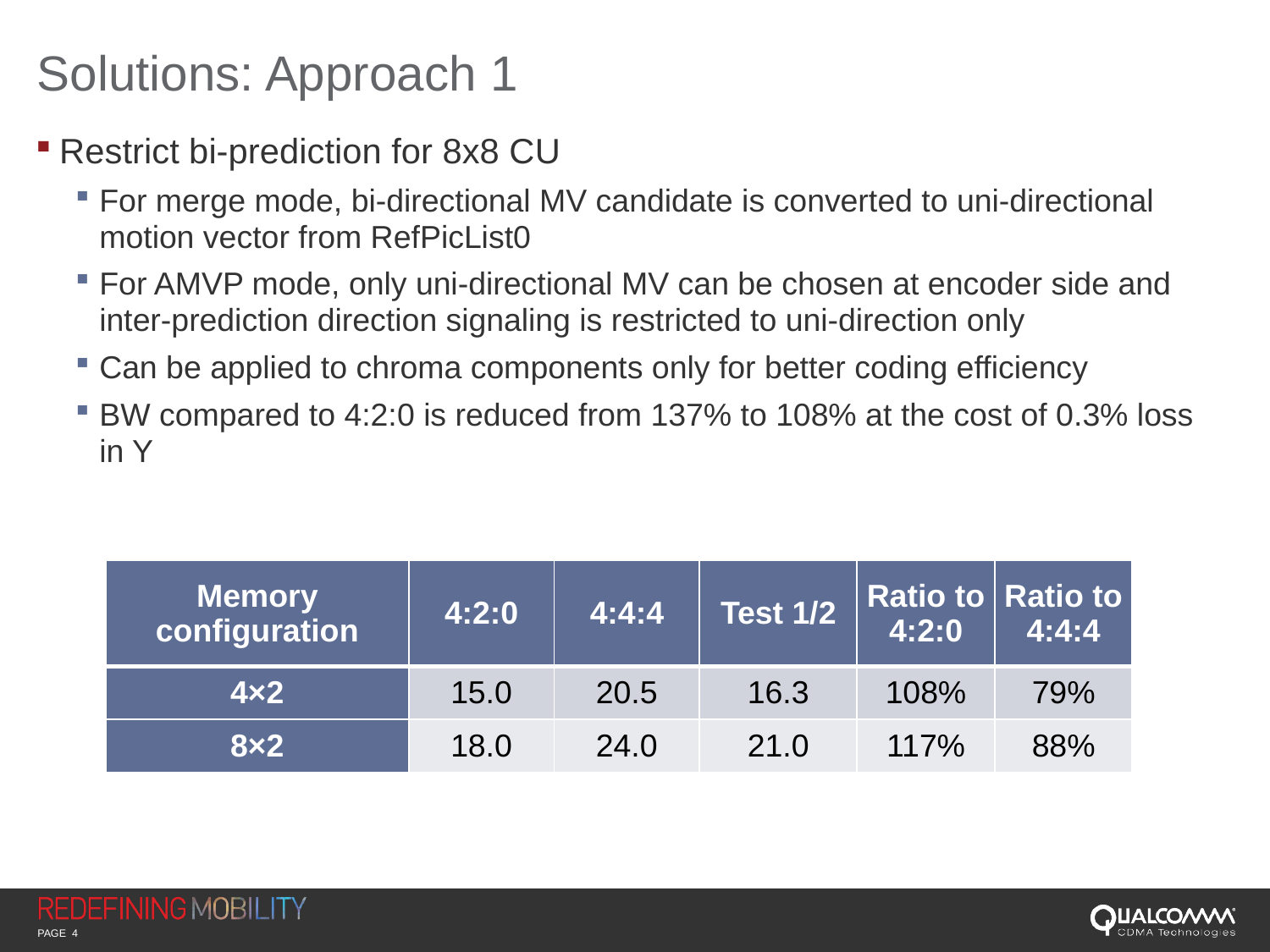

# Solutions: Approach 1
Restrict bi-prediction for 8x8 CU
For merge mode, bi-directional MV candidate is converted to uni-directional motion vector from RefPicList0
For AMVP mode, only uni-directional MV can be chosen at encoder side and inter-prediction direction signaling is restricted to uni-direction only
Can be applied to chroma components only for better coding efficiency
BW compared to 4:2:0 is reduced from 137% to 108% at the cost of 0.3% loss in Y

| Memory configuration | 4:2:0 | 4:4:4 | Test 1/2 | Ratio to 4:2:0 | Ratio to 4:4:4 |
| --- | --- | --- | --- | --- | --- |
| 4×2 | 15.0 | 20.5 | 16.3 | 108% | 79% |
| 8×2 | 18.0 | 24.0 | 21.0 | 117% | 88% |